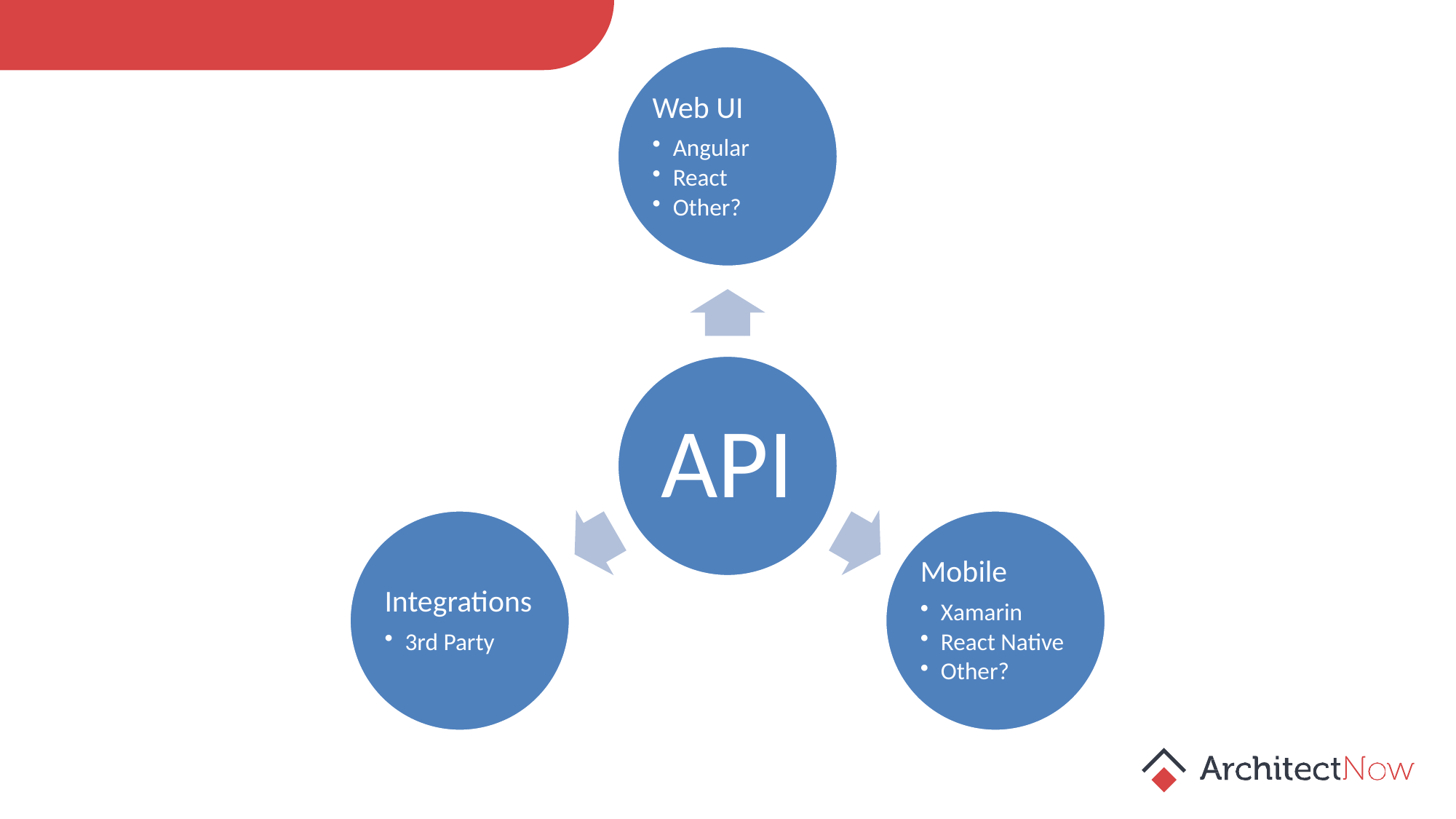

API

Web UI
Angular
React
Other?

Mobile
Xamarin
React Native
Other?

Integrations
3rd Party